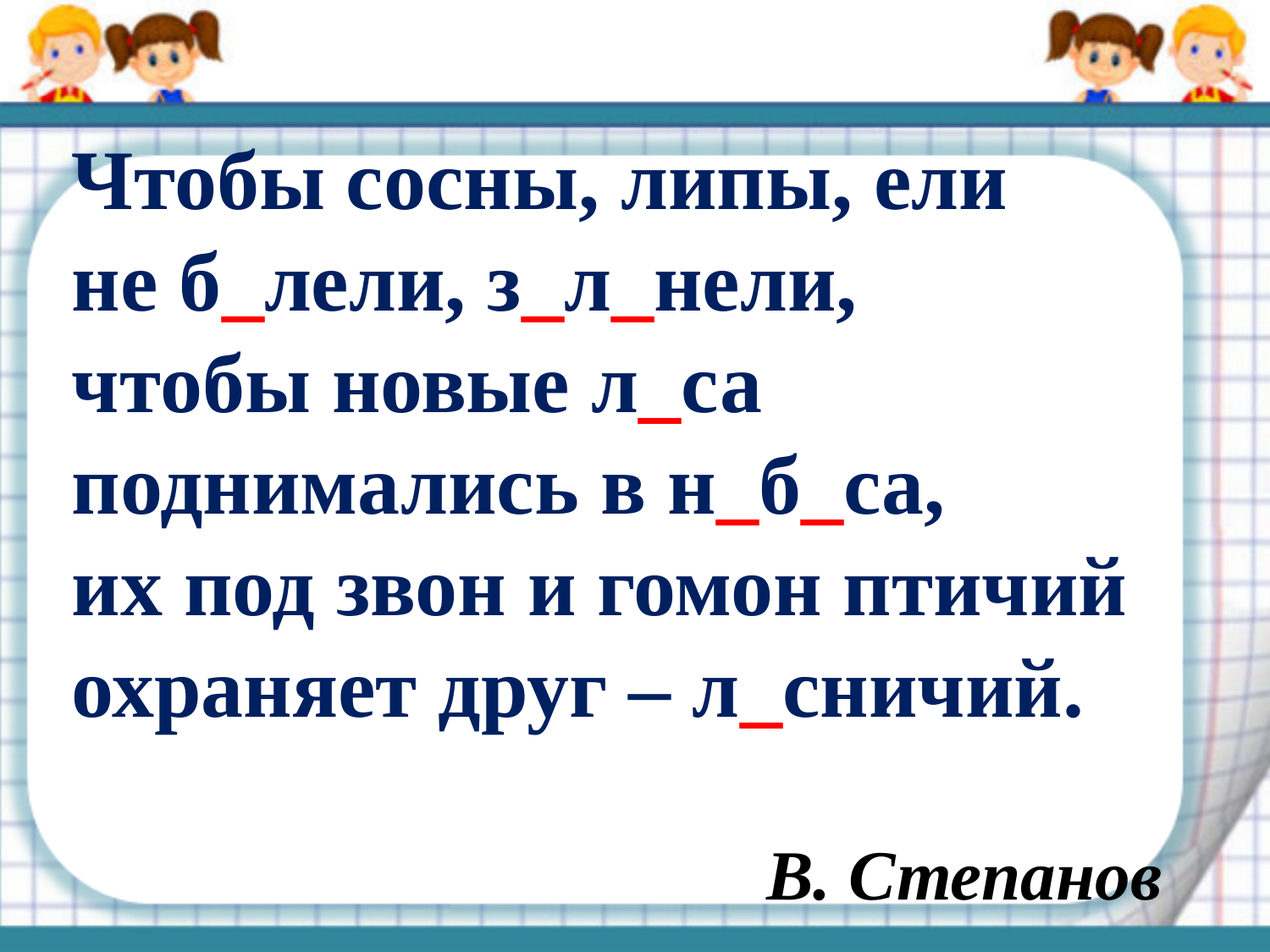

Чтобы сосны, липы, ели
не б_лели, з_л_нели,
чтобы новые л_са
поднимались в н_б_са,
их под звон и гомон птичий
охраняет друг – л_сничий.

В. Степанов